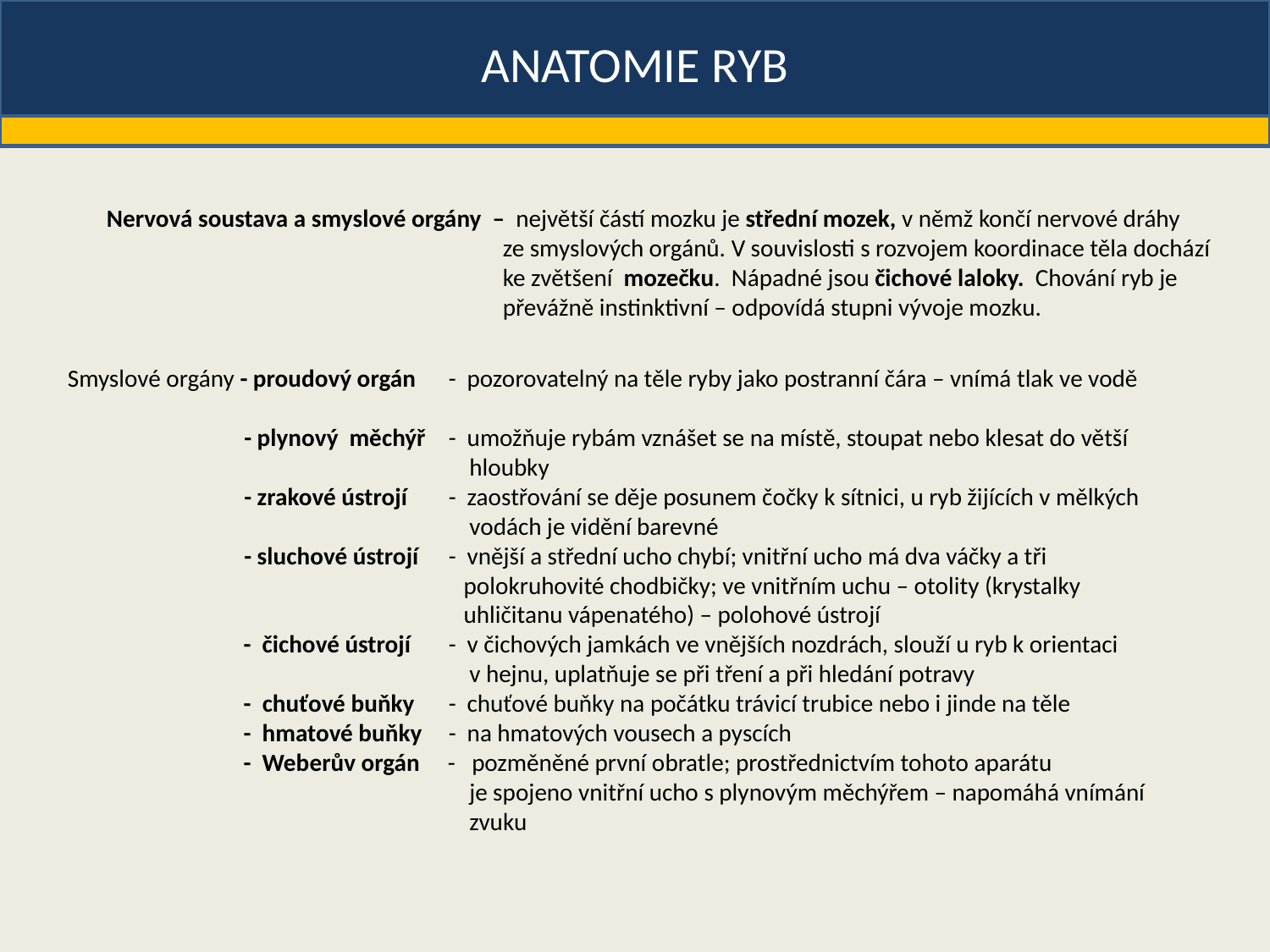

# ANATOMIE RYB

Nervová soustava a smyslové orgány  –  největší částí mozku je střední mozek, v němž končí nervové dráhy
                                                                        ze smyslových orgánů. V souvislosti s rozvojem koordinace těla dochází
                                                                        ke zvětšení  mozečku.  Nápadné jsou čichové laloky.  Chování ryb je
                                                                        převážně instinktivní – odpovídá stupni vývoje mozku.
Smyslové orgány - proudový orgán	-  pozorovatelný na těle ryby jako postranní čára – vnímá tlak ve vodě

	         - plynový  měchýř	-  umožňuje rybám vznášet se na místě, stoupat nebo klesat do větší
                                                                         hloubky
	         - zrakové ústrojí	-  zaostřování se děje posunem čočky k sítnici, u ryb žijících v mělkých
                                                                         vodách je vidění barevné
	         - sluchové ústrojí 	-  vnější a střední ucho chybí; vnitřní ucho má dva váčky a tři
                                                                        polokruhovité chodbičky; ve vnitřním uchu – otolity (krystalky
                                                                        uhličitanu vápenatého) – polohové ústrojí
                                -  čichové ústrojí	-  v čichových jamkách ve vnějších nozdrách, slouží u ryb k orientaci
                                                                         v hejnu, uplatňuje se při tření a při hledání potravy
                                -  chuťové buňky	-  chuťové buňky na počátku trávicí trubice nebo i jinde na těle
                                -  hmatové buňky	-  na hmatových vousech a pyscích
                                -  Weberův orgán     -   pozměněné první obratle; prostřednictvím tohoto aparátu
                                                                         je spojeno vnitřní ucho s plynovým měchýřem – napomáhá vnímání
                                                                         zvuku